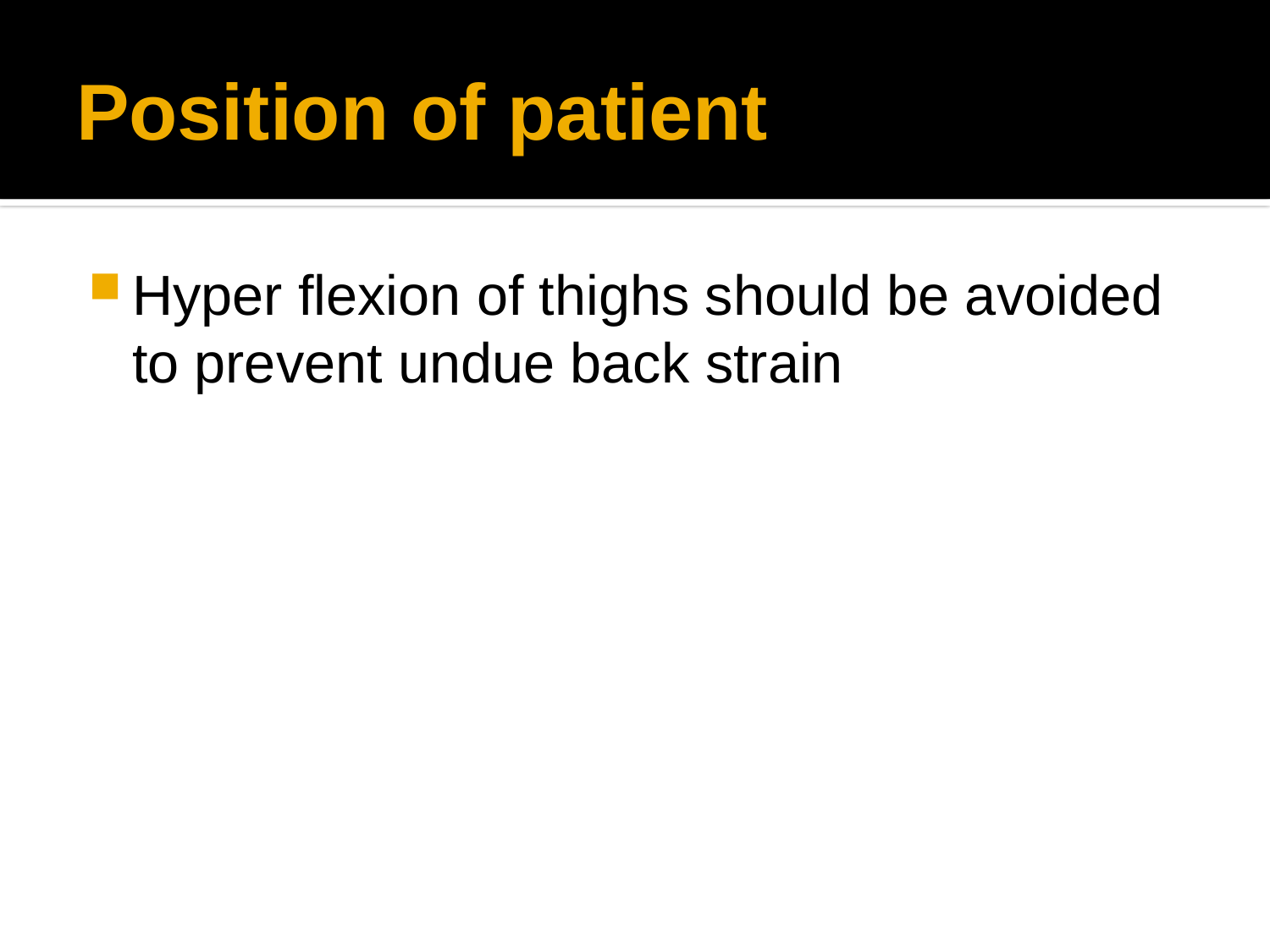

# Position of patient
Hyper flexion of thighs should be avoided to prevent undue back strain